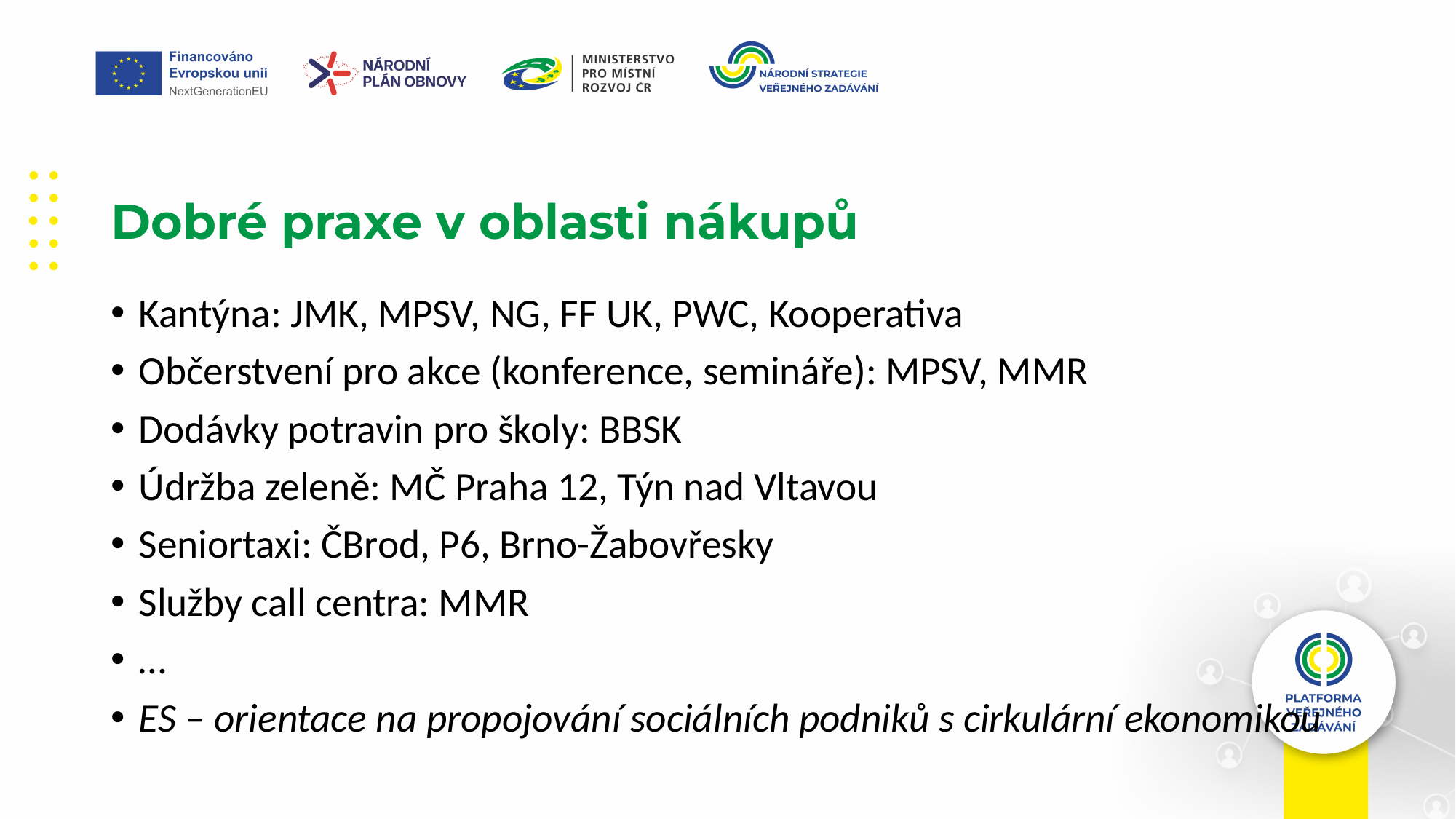

# Dobré praxe v oblasti nákupů
Kantýna: JMK, MPSV, NG, FF UK, PWC, Kooperativa
Občerstvení pro akce (konference, semináře): MPSV, MMR
Dodávky potravin pro školy: BBSK
Údržba zeleně: MČ Praha 12, Týn nad Vltavou
Seniortaxi: ČBrod, P6, Brno-Žabovřesky
Služby call centra: MMR
…
ES – orientace na propojování sociálních podniků s cirkulární ekonomikou